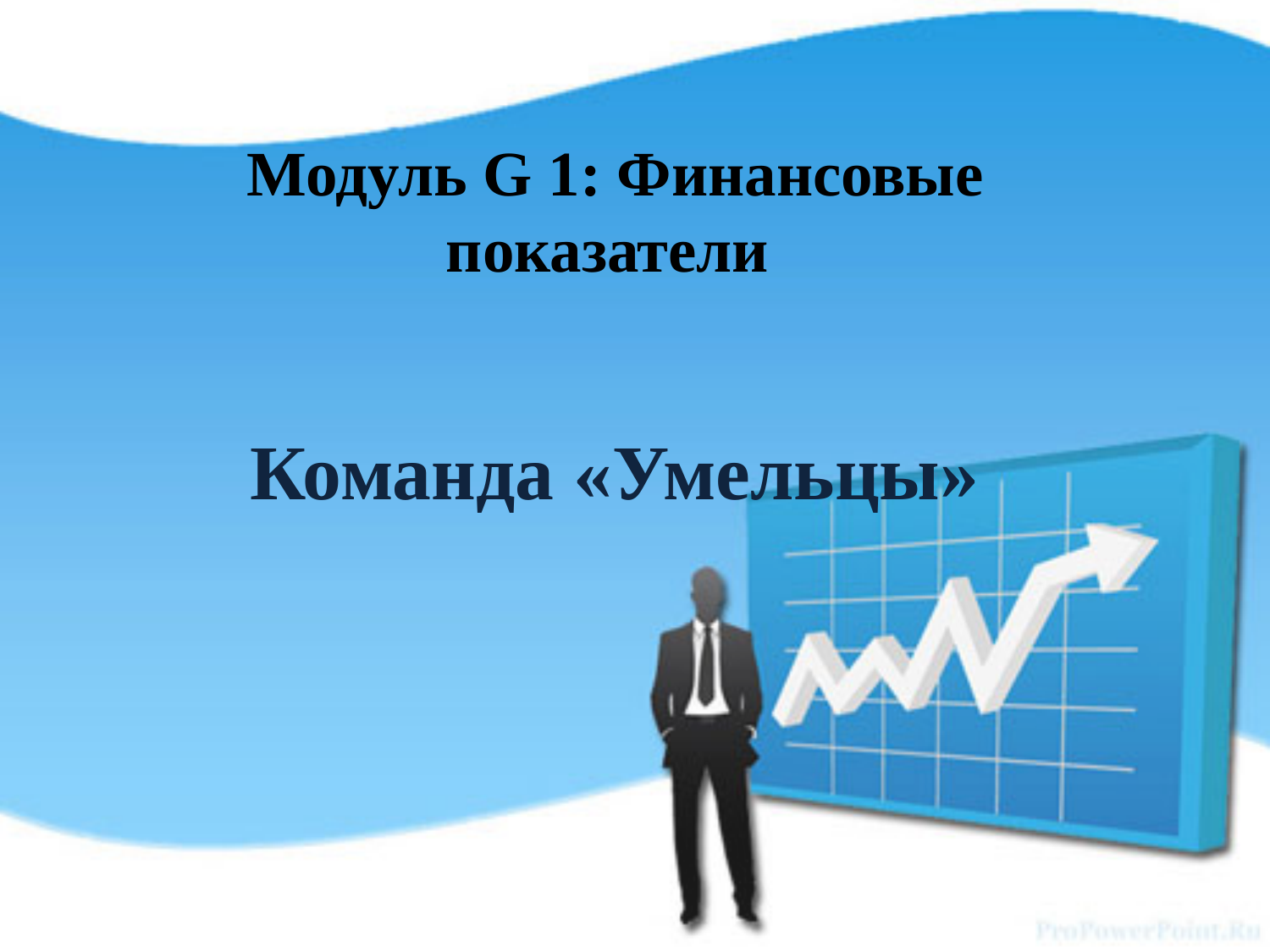

Модуль G 1: Финансовые показатели

Команда «Умельцы»